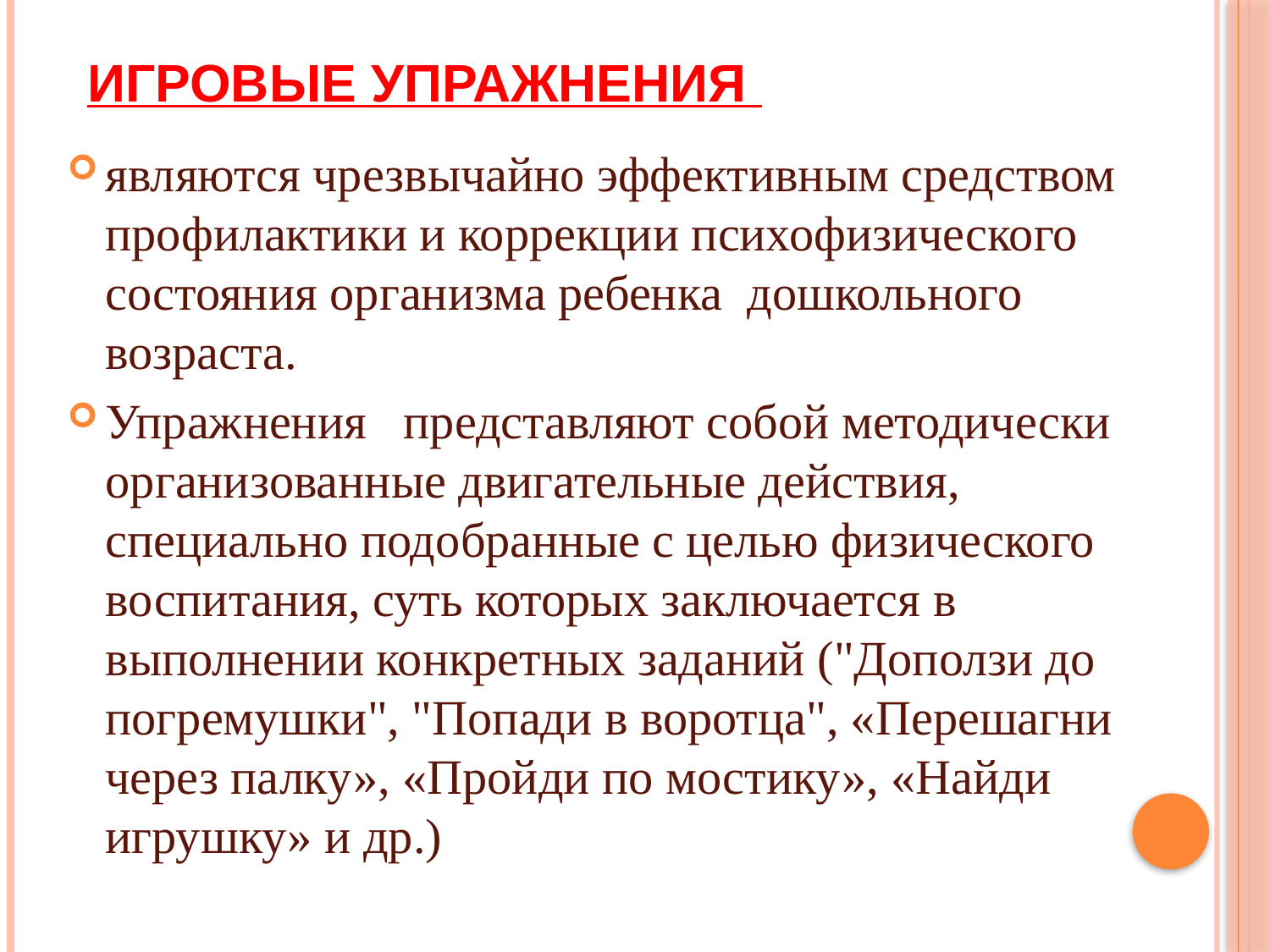

# Игровые упражнения
являются чрезвычайно эффективным средством профилактики и коррекции психофизического состояния организма ребенка  дошкольного возраста.
Упражнения   представляют собой методически организованные двигательные действия, специально подобранные с целью физического воспитания, суть которых заключается в выполнении конкретных заданий ("Доползи до погремушки", "Попади в воротца", «Перешагни через палку», «Пройди по мостику», «Найди игрушку» и др.)